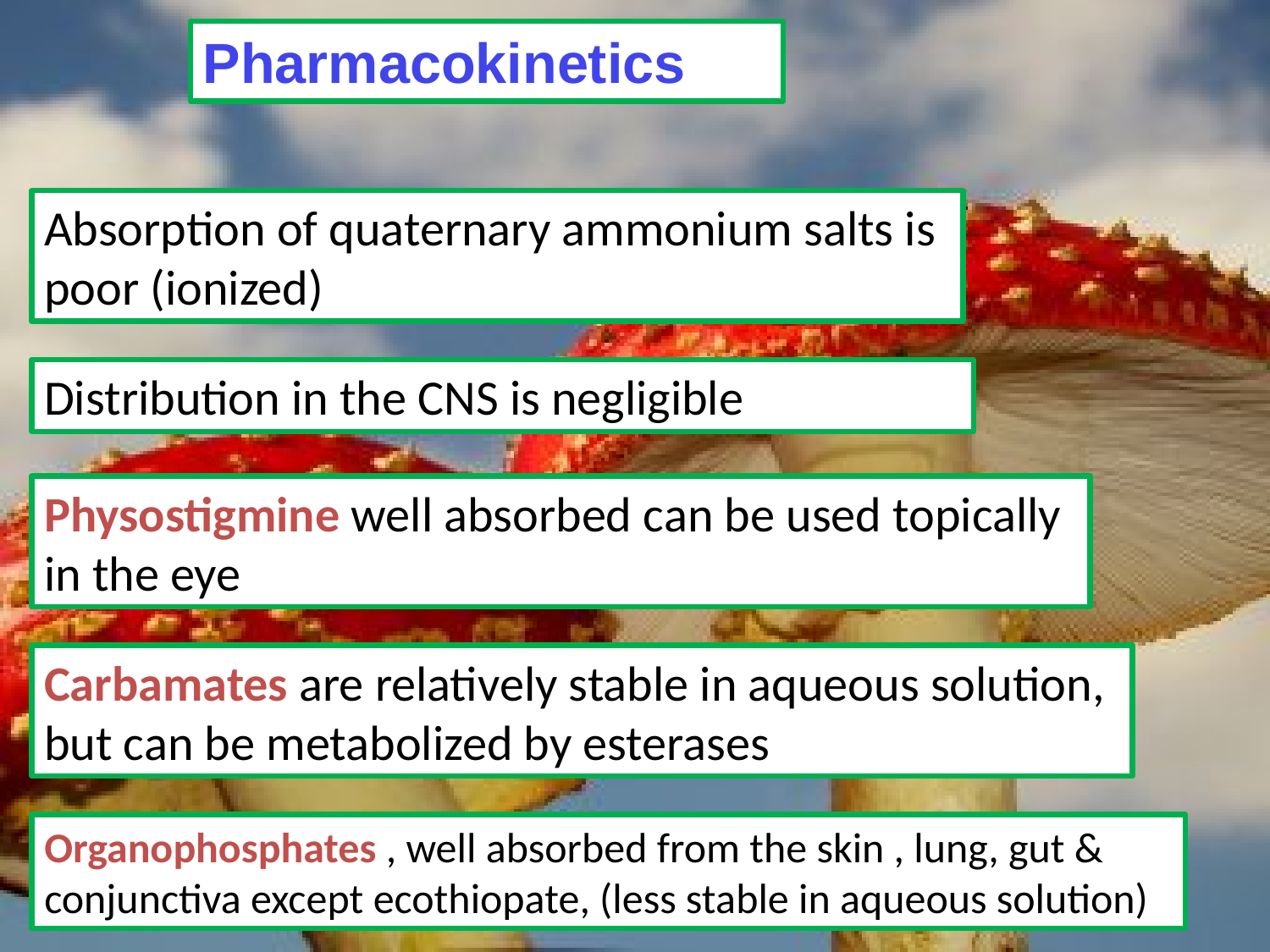

Pharmacokinetics
Absorption of quaternary ammonium salts is poor (ionized)
Distribution in the CNS is negligible
Physostigmine well absorbed can be used topically in the eye
Carbamates are relatively stable in aqueous solution, but can be metabolized by esterases
Organophosphates , well absorbed from the skin , lung, gut & conjunctiva except ecothiopate, (less stable in aqueous solution)